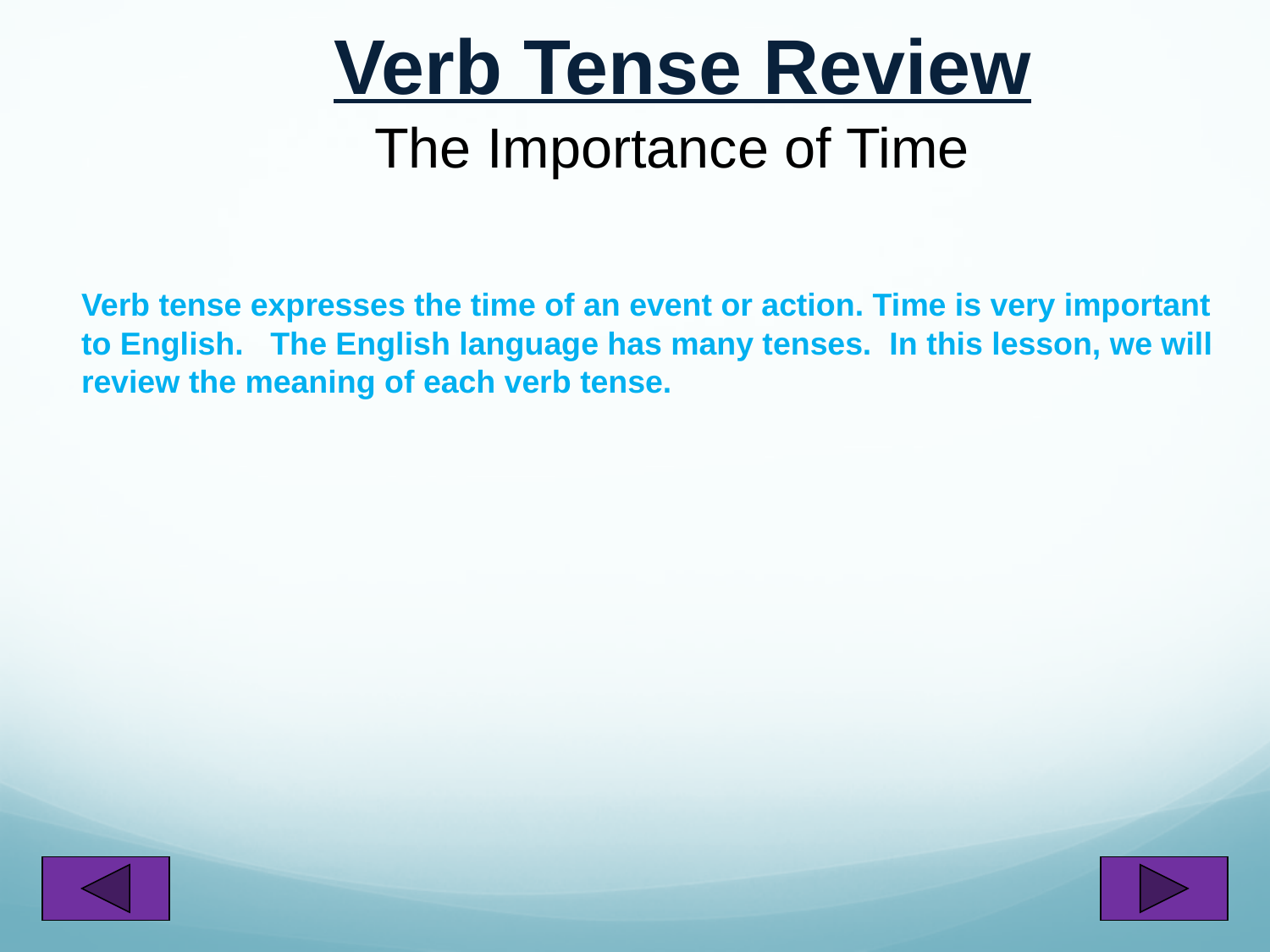

Verb Tense Review
The Importance of Time
    	Verb tense expresses the time of an event or action. Time is very important to English.   The English language has many tenses.  In this lesson, we will review the meaning of each verb tense.